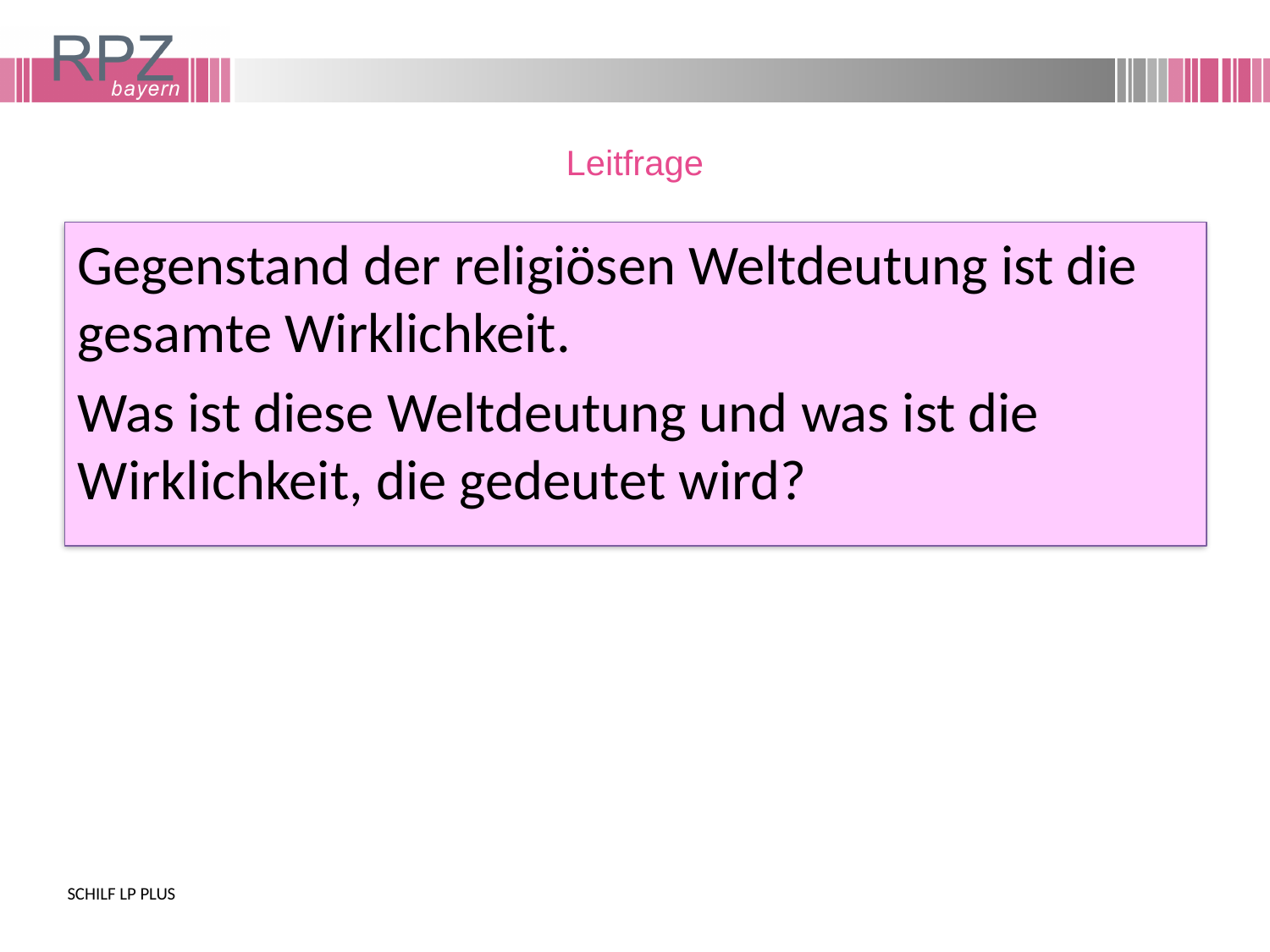

# Leitfrage
Gegenstand der religiösen Weltdeutung ist die gesamte Wirklichkeit.
Was ist diese Weltdeutung und was ist die Wirklichkeit, die gedeutet wird?